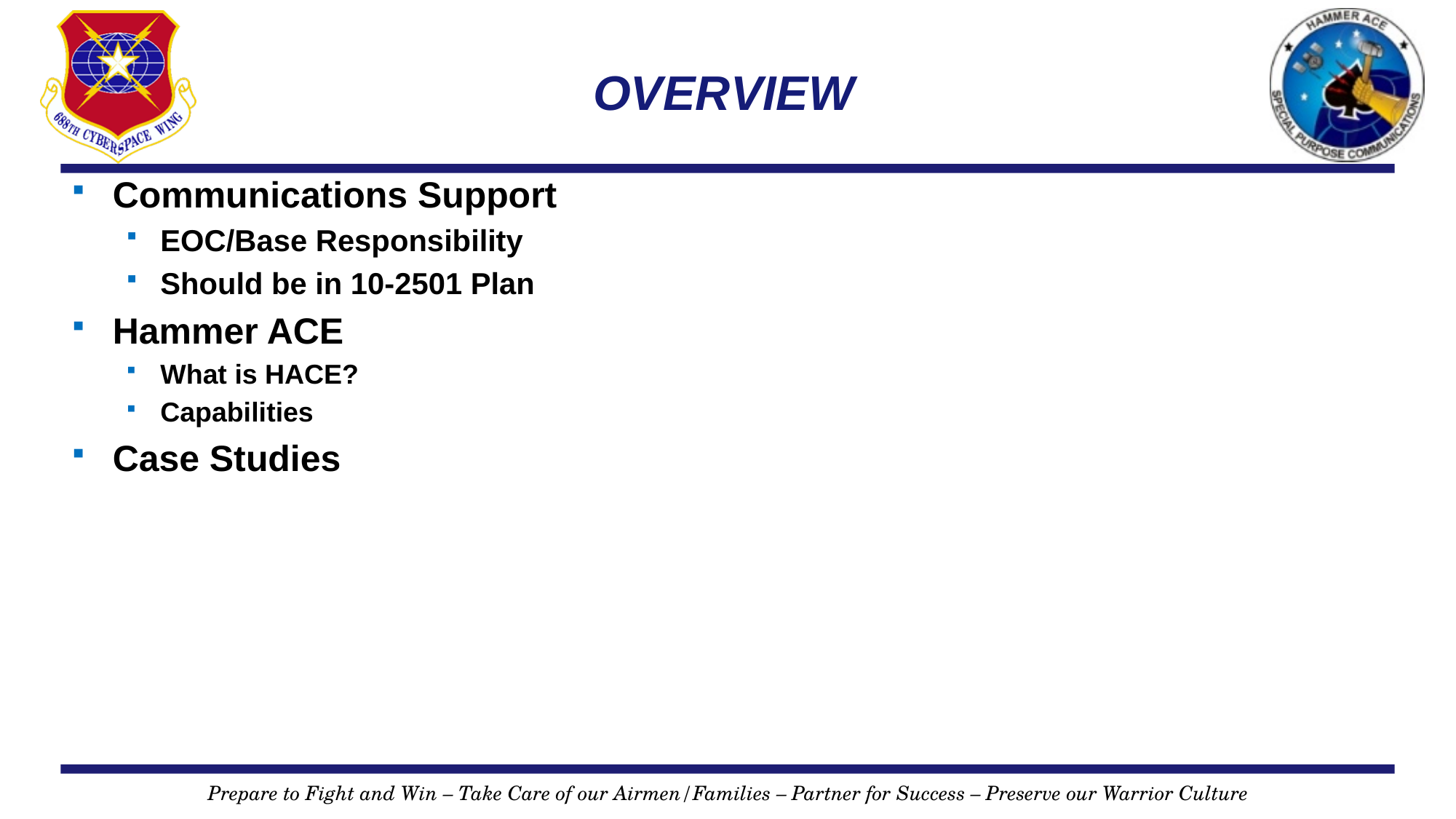

# OVERVIEW
Communications Support
EOC/Base Responsibility
Should be in 10-2501 Plan
Hammer ACE
What is HACE?
Capabilities
Case Studies